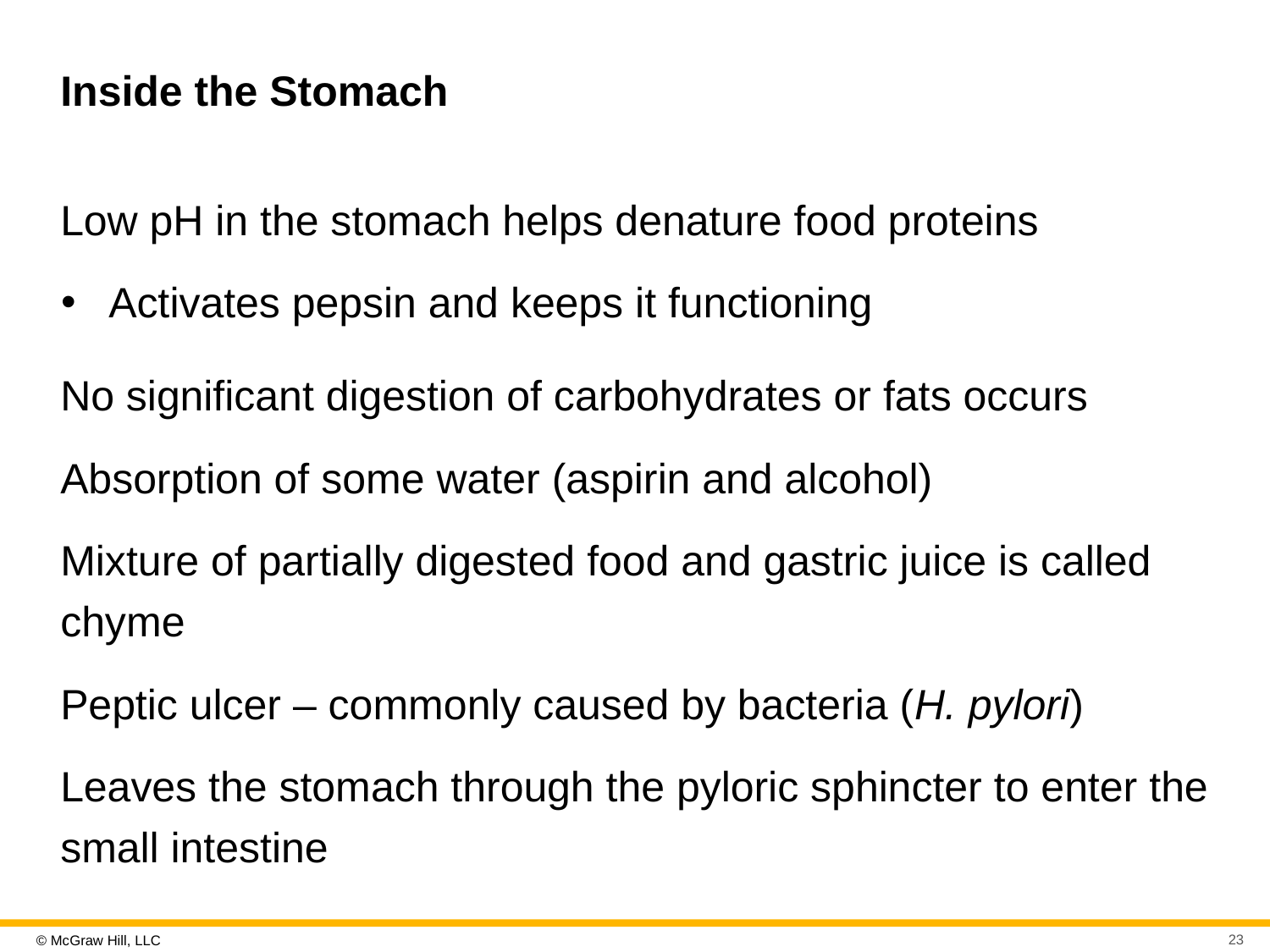

# Inside the Stomach
Low pH in the stomach helps denature food proteins
Activates pepsin and keeps it functioning
No significant digestion of carbohydrates or fats occurs
Absorption of some water (aspirin and alcohol)
Mixture of partially digested food and gastric juice is called chyme
Peptic ulcer – commonly caused by bacteria (H. pylori)
Leaves the stomach through the pyloric sphincter to enter the small intestine
23